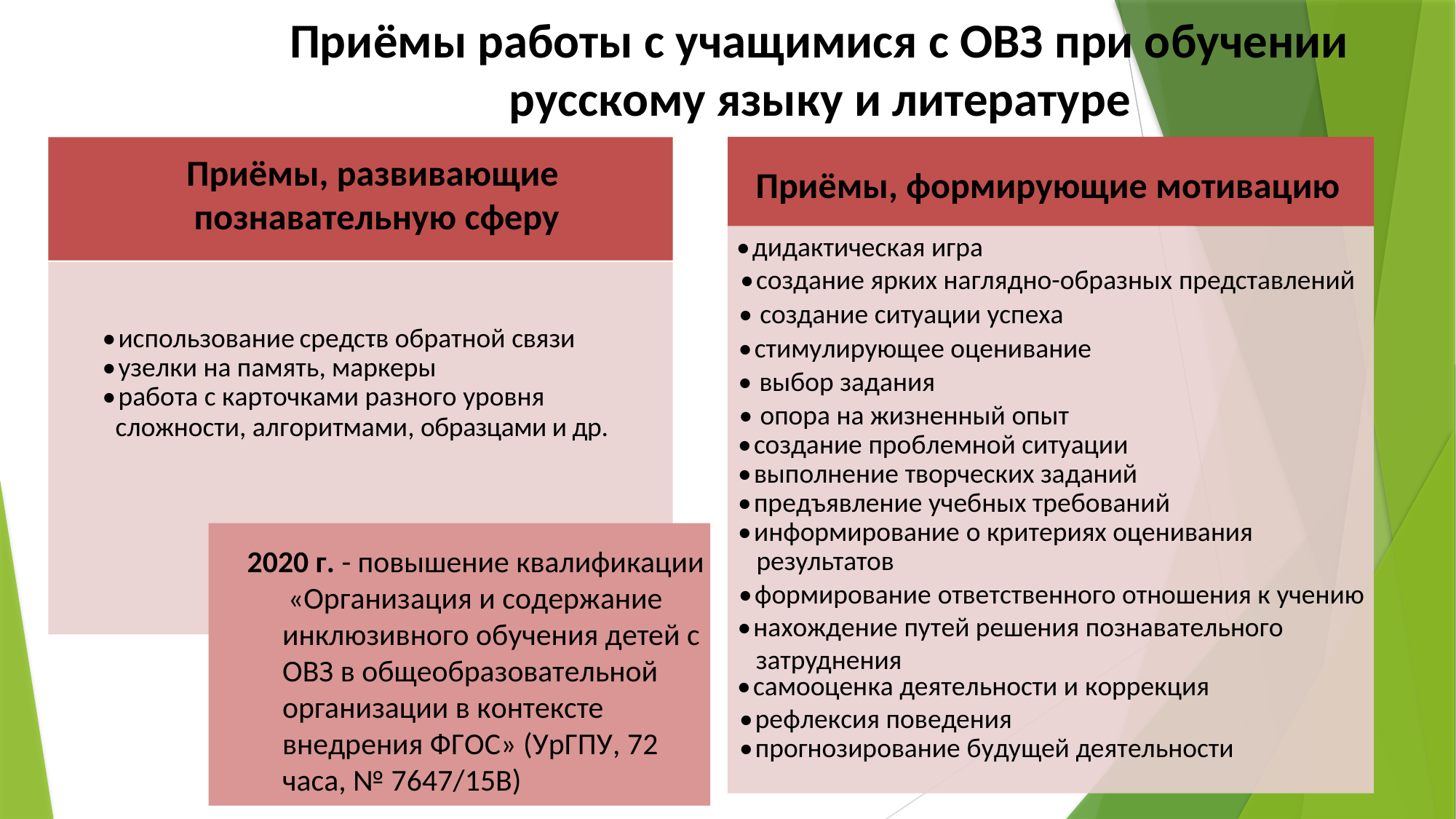

Приёмы работы с учащимися с ОВЗ при обучении
русскому языку и литературе

Приёмы, развивающие
 познавательную сферу
Приёмы, формирующие мотивацию

•дидактическая игра

•создание ярких наглядно-образных представлений
•создание ситуации успеха
•использованиесредств обратной связи
•узелки на память, маркеры

•стимулирующее оценивание

•выбор задания
•работа с карточками разного уровня
•опора на жизненный опыт
сложности, алгоритмами, образцами и др.

•создание проблемной ситуации
•выполнение творческих заданий
•предъявление учебных требований
•информирование о критериях оценивания
   результатов

2020 г. -повышение квалификации
«Организация и содержание
•формирование ответственного отношения к учению
•нахождение путей решения познавательного
   затруднения
инклюзивного обучения детей с
ОВЗ в общеобразовательной
организации в контексте
внедрения ФГОС» (УрГПУ, 72
часа, № 7647/15В)
•самооценка деятельности и коррекция
•рефлексия поведения
•прогнозирование будущей деятельности